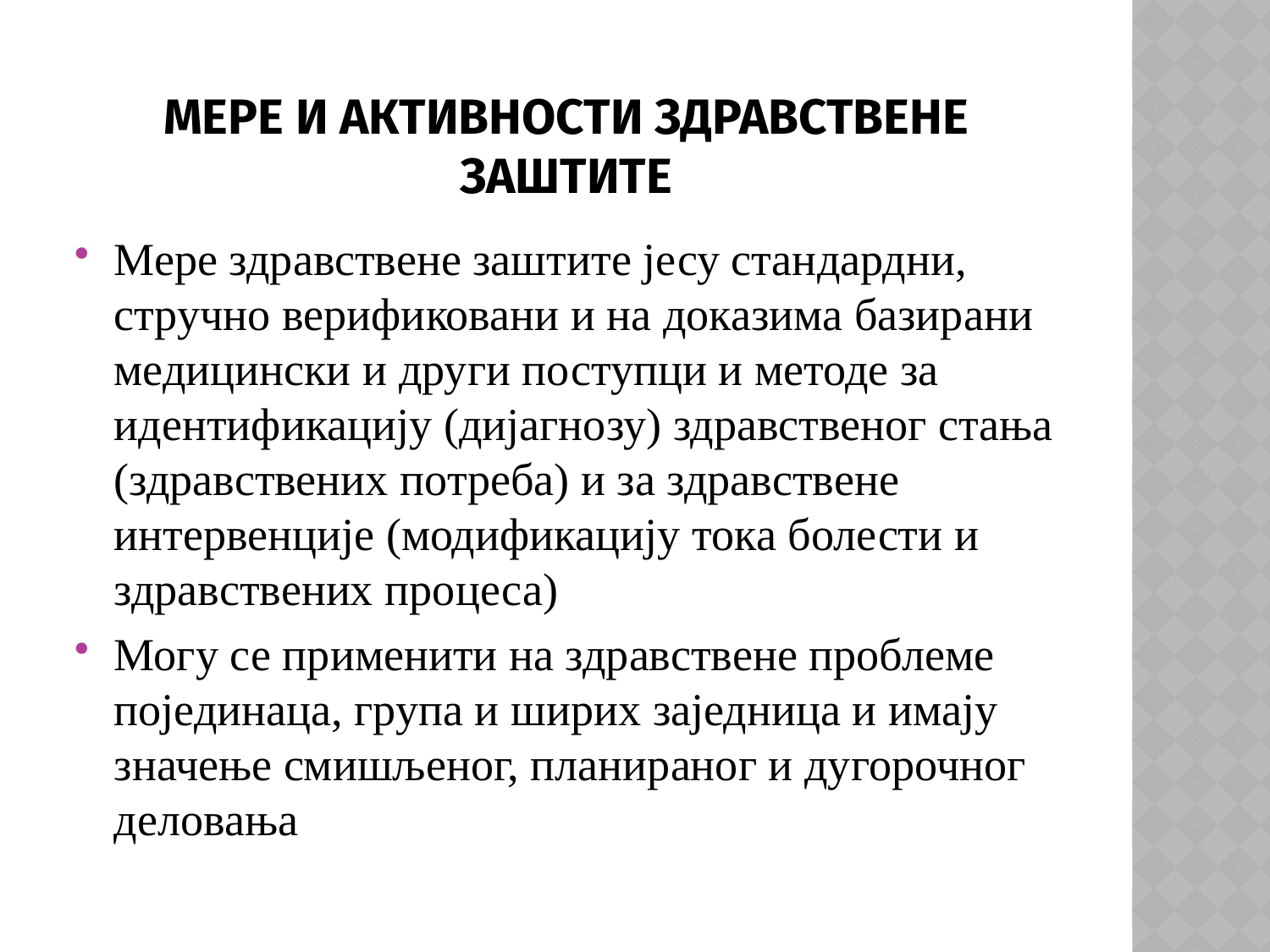

# МЕРЕ И АКТИВНОСТИ ЗДРАВСТВЕНЕ ЗАШТИТЕ
Мере здравствене заштите јесу стандардни, стручно верификовани и на доказима базирани медицински и други поступци и методе за идентификацију (дијагнозу) здравственог стања (здравствених потреба) и за здравствене интервенције (модификацију тока болести и здравствених процеса)
Могу се применити на здравствене проблеме појединаца, група и ширих заједница и имају значење смишљеног, планираног и дугорочног деловања